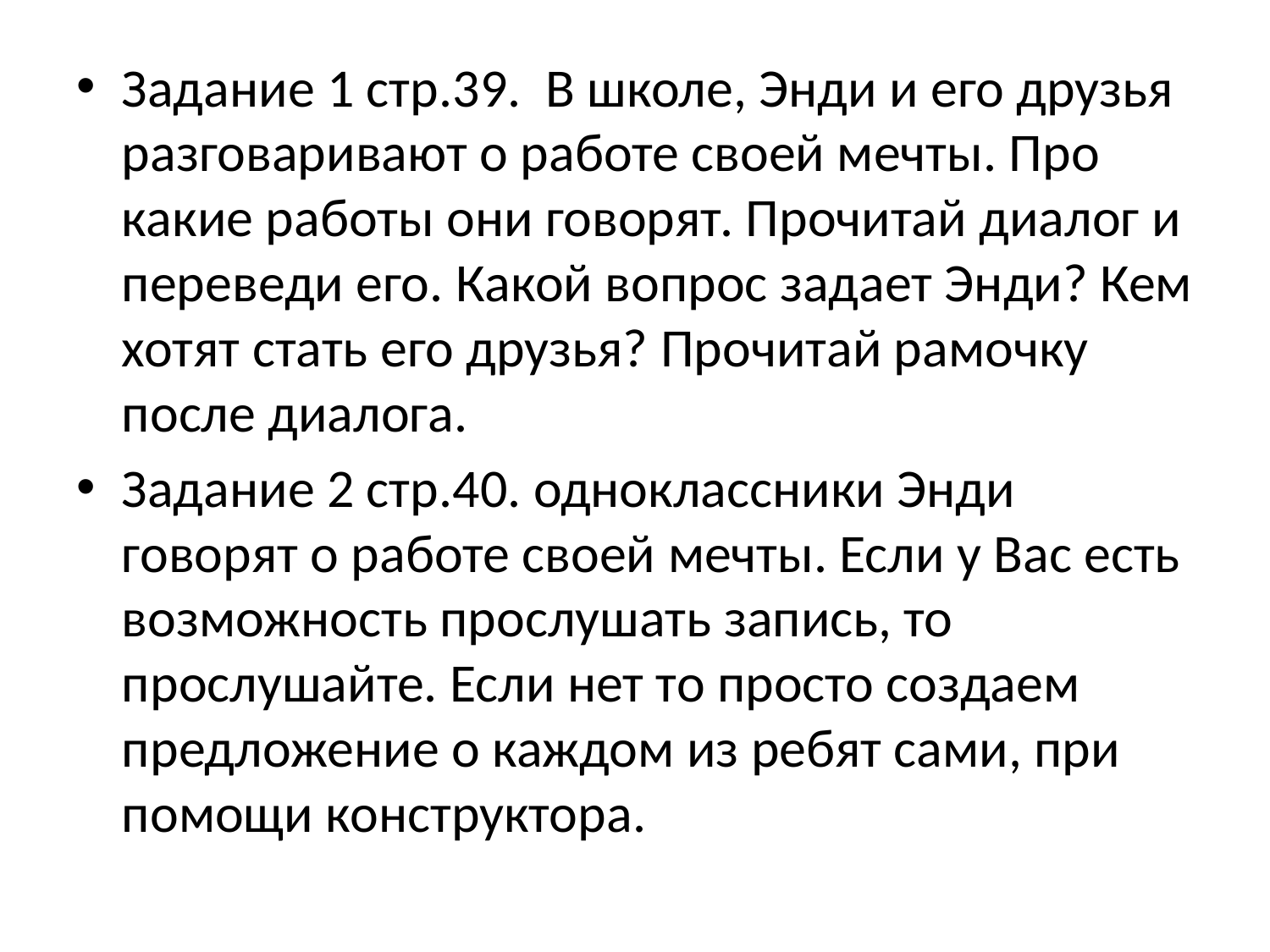

Задание 1 стр.39.  В школе, Энди и его друзья разговаривают о работе своей мечты. Про какие работы они говорят. Прочитай диалог и переведи его. Какой вопрос задает Энди? Кем хотят стать его друзья? Прочитай рамочку после диалога.
Задание 2 стр.40. одноклассники Энди говорят о работе своей мечты. Если у Вас есть возможность прослушать запись, то прослушайте. Если нет то просто создаем предложение о каждом из ребят сами, при помощи конструктора.